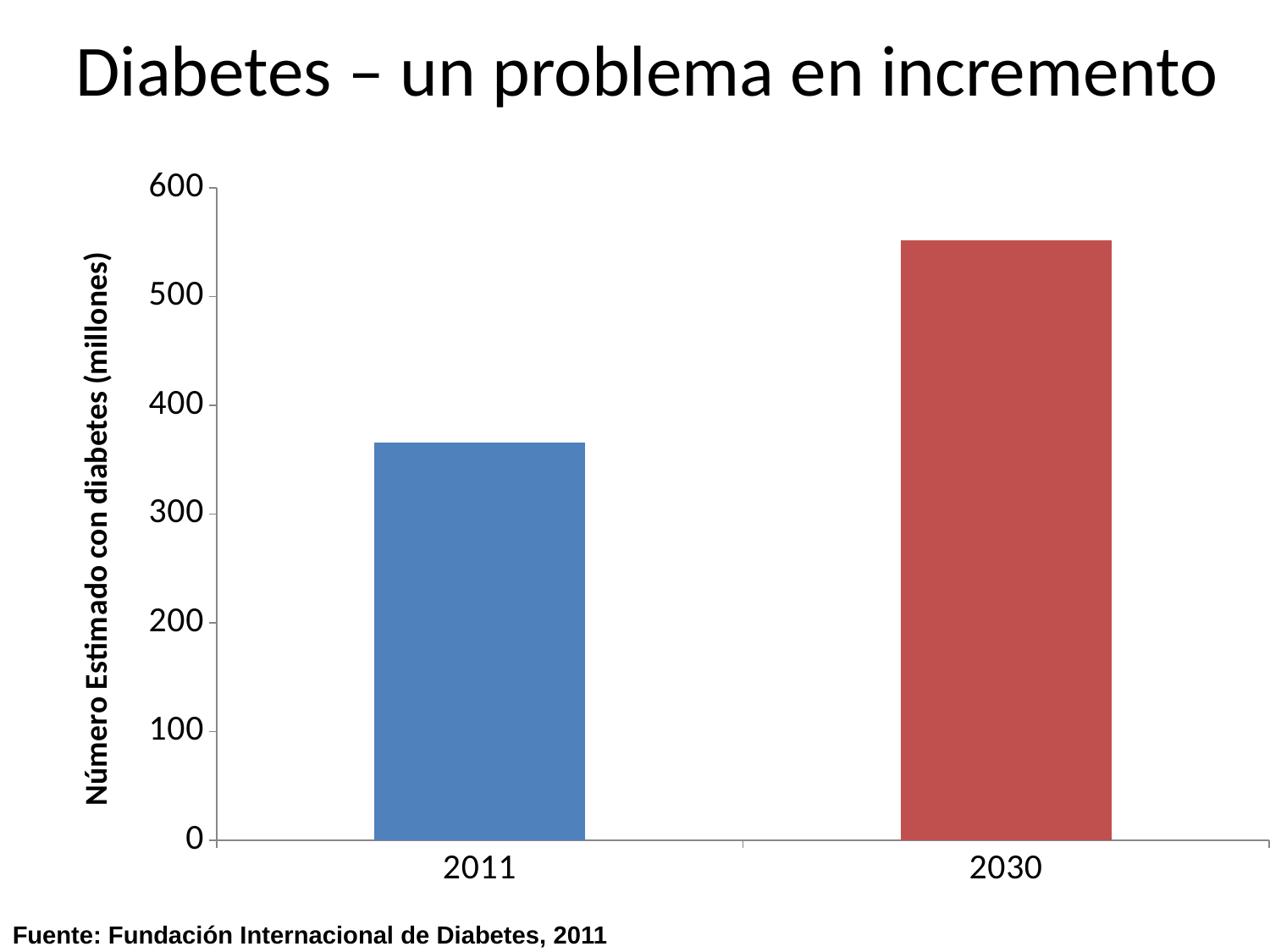

# Diabetes – un problema en incremento

### Chart

| Category | Number with diabetes (millions) |
|---|---|
| 2011 | 366.0 |
| 2030 | 552.0 |
Fuente: Fundación Internacional de Diabetes, 2011